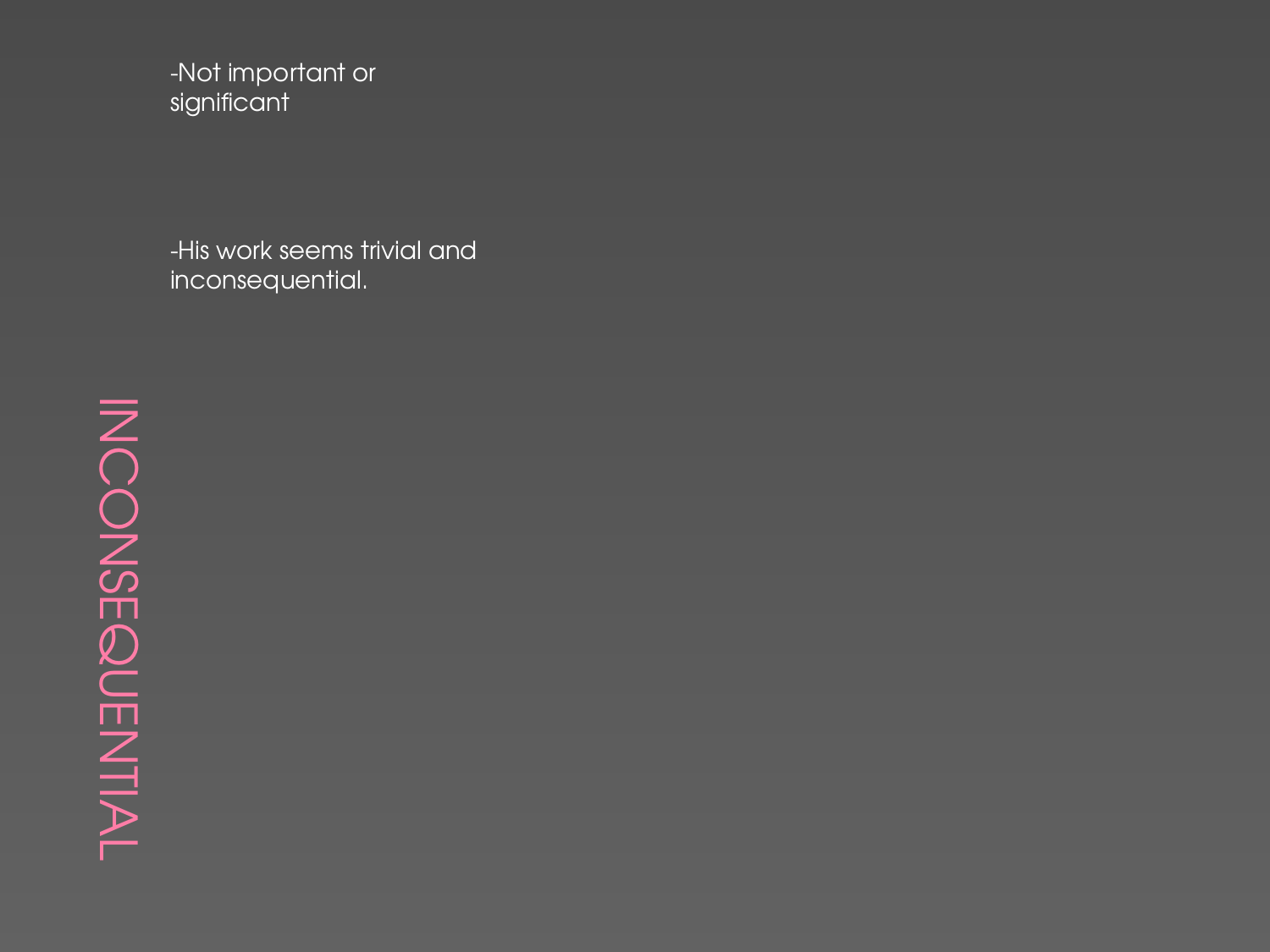

# Inconsequential
-Not important or significant

-His work seems trivial and inconsequential.